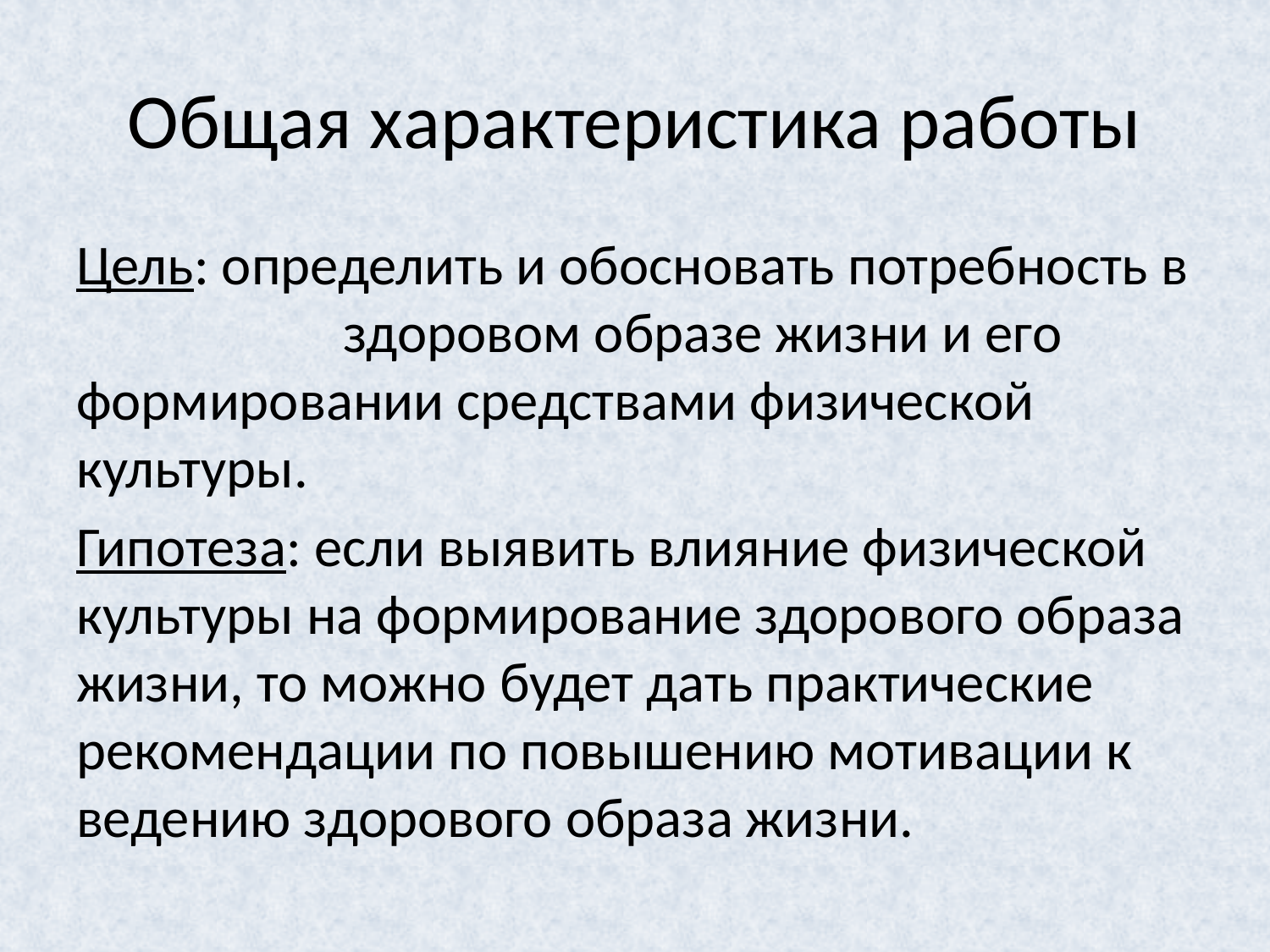

# Общая характеристика работы
Цель: определить и обосновать потребность в                      здоровом образе жизни и его формировании средствами физической культуры.
Гипотеза: если выявить влияние физической культуры на формирование здорового образа жизни, то можно будет дать практические рекомендации по повышению мотивации к ведению здорового образа жизни.